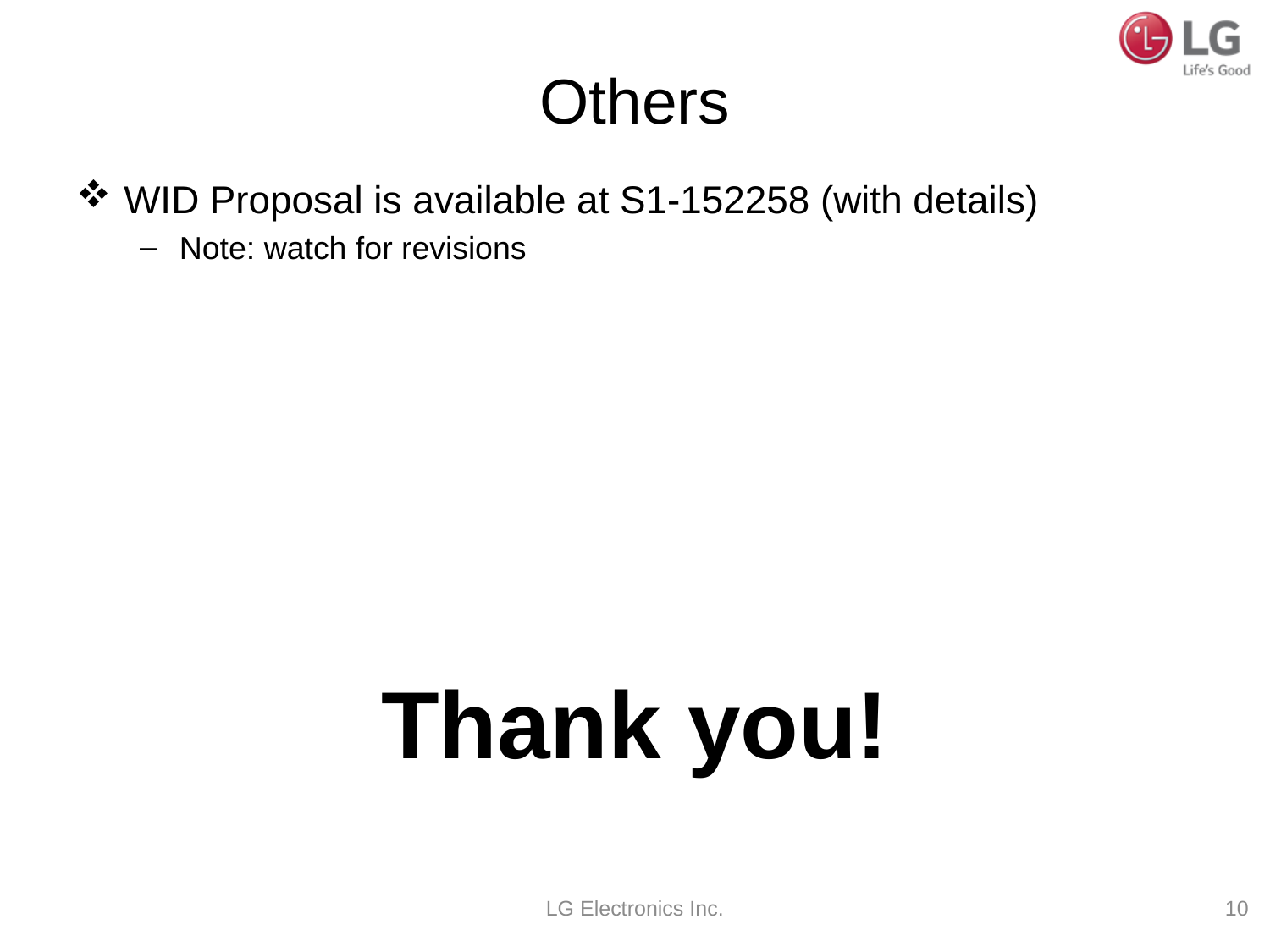

# Others
WID Proposal is available at S1-152258 (with details)
Note: watch for revisions

Thank you!
LG Electronics Inc.
10